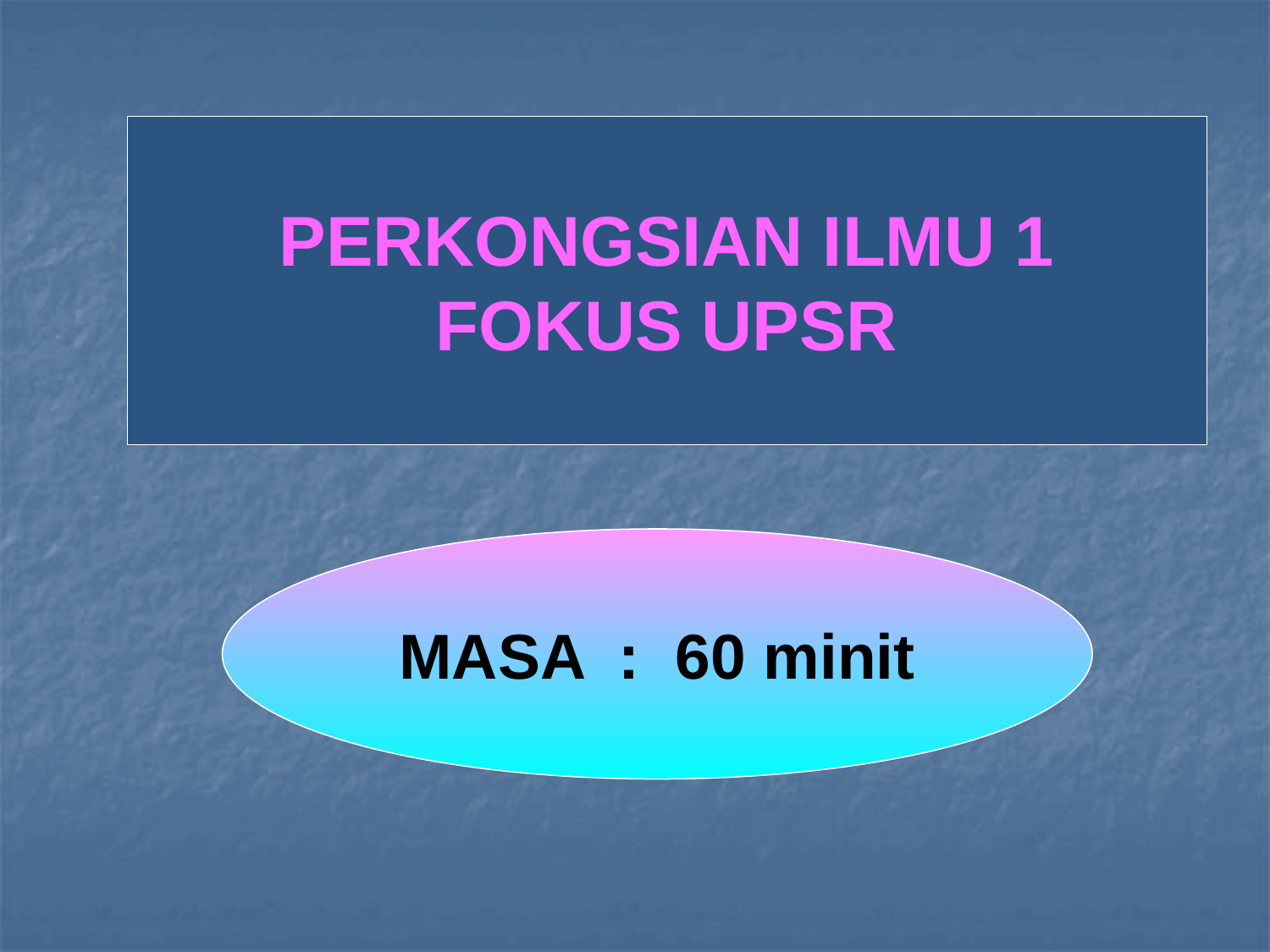

# PERKONGSIAN ILMU 1 FOKUS UPSR
MASA  :  60 minit